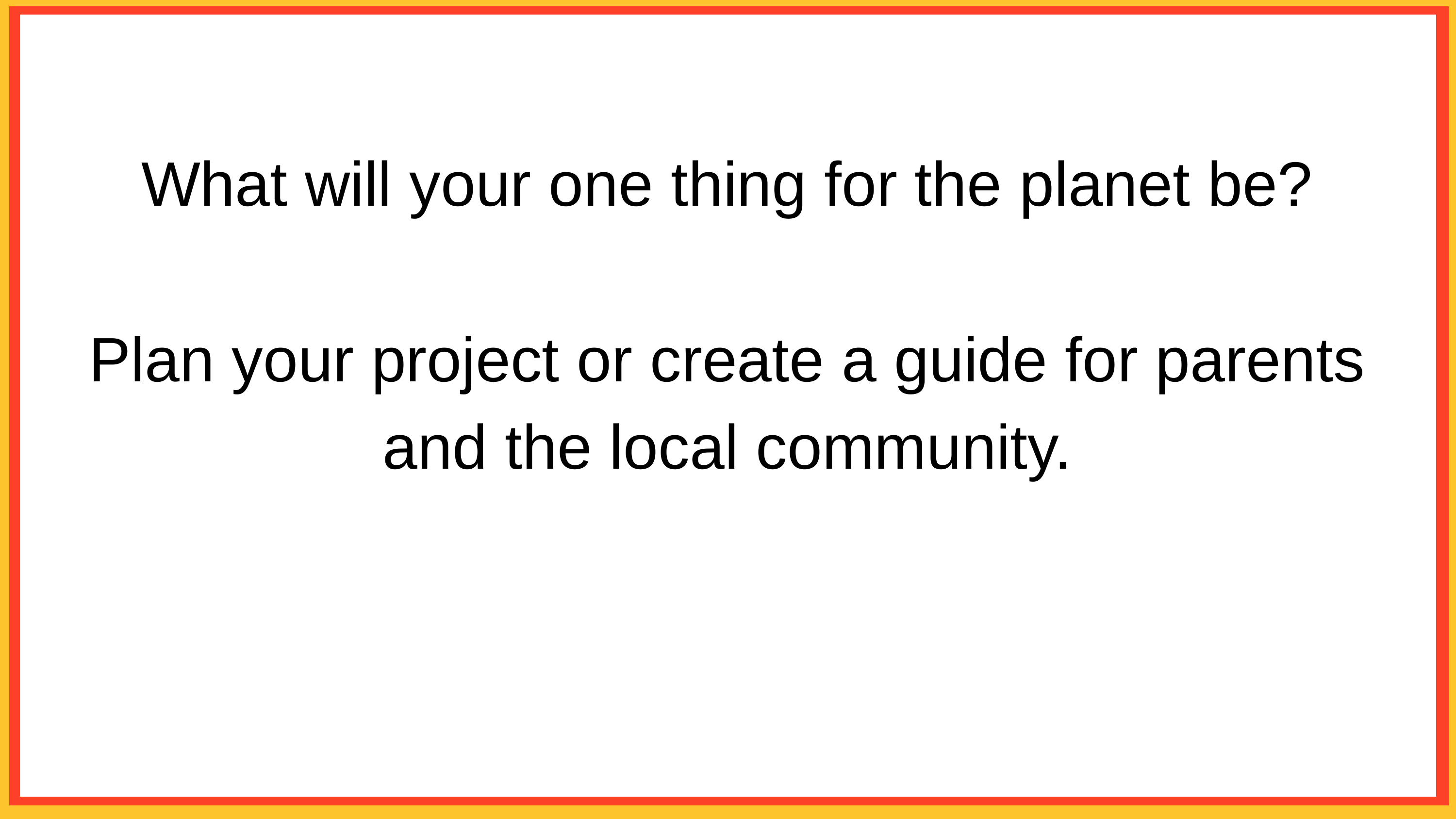

What will your one thing for the planet be?

Plan your project or create a guide for parents and the local community.